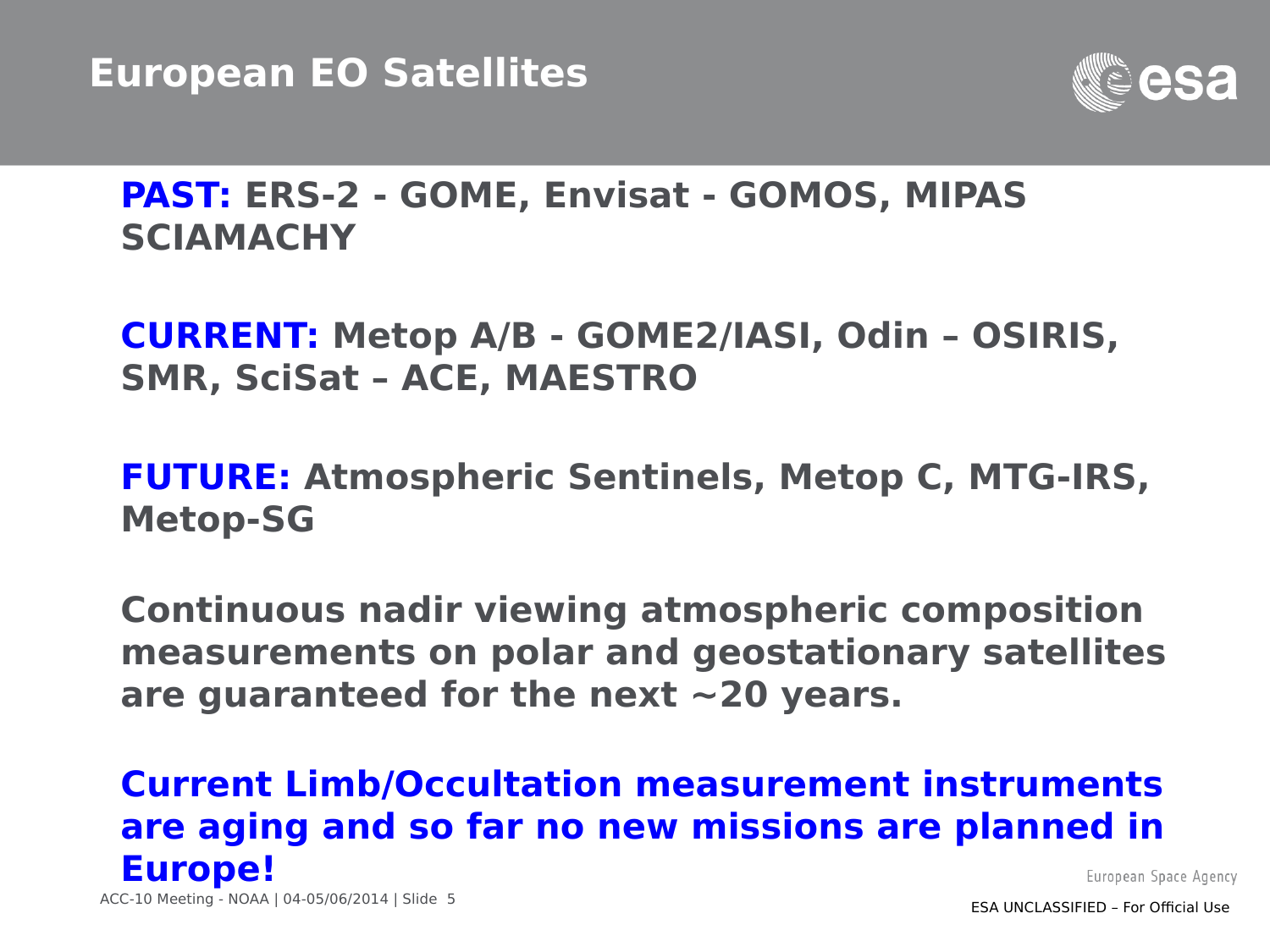

European EO Satellites
PAST: ERS-2 - GOME, Envisat - GOMOS, MIPAS SCIAMACHY

CURRENT: Metop A/B - GOME2/IASI, Odin – OSIRIS, SMR, SciSat – ACE, MAESTRO

FUTURE: Atmospheric Sentinels, Metop C, MTG-IRS, Metop-SG

Continuous nadir viewing atmospheric composition measurements on polar and geostationary satellites are guaranteed for the next ~20 years.

Current Limb/Occultation measurement instruments are aging and so far no new missions are planned in Europe!